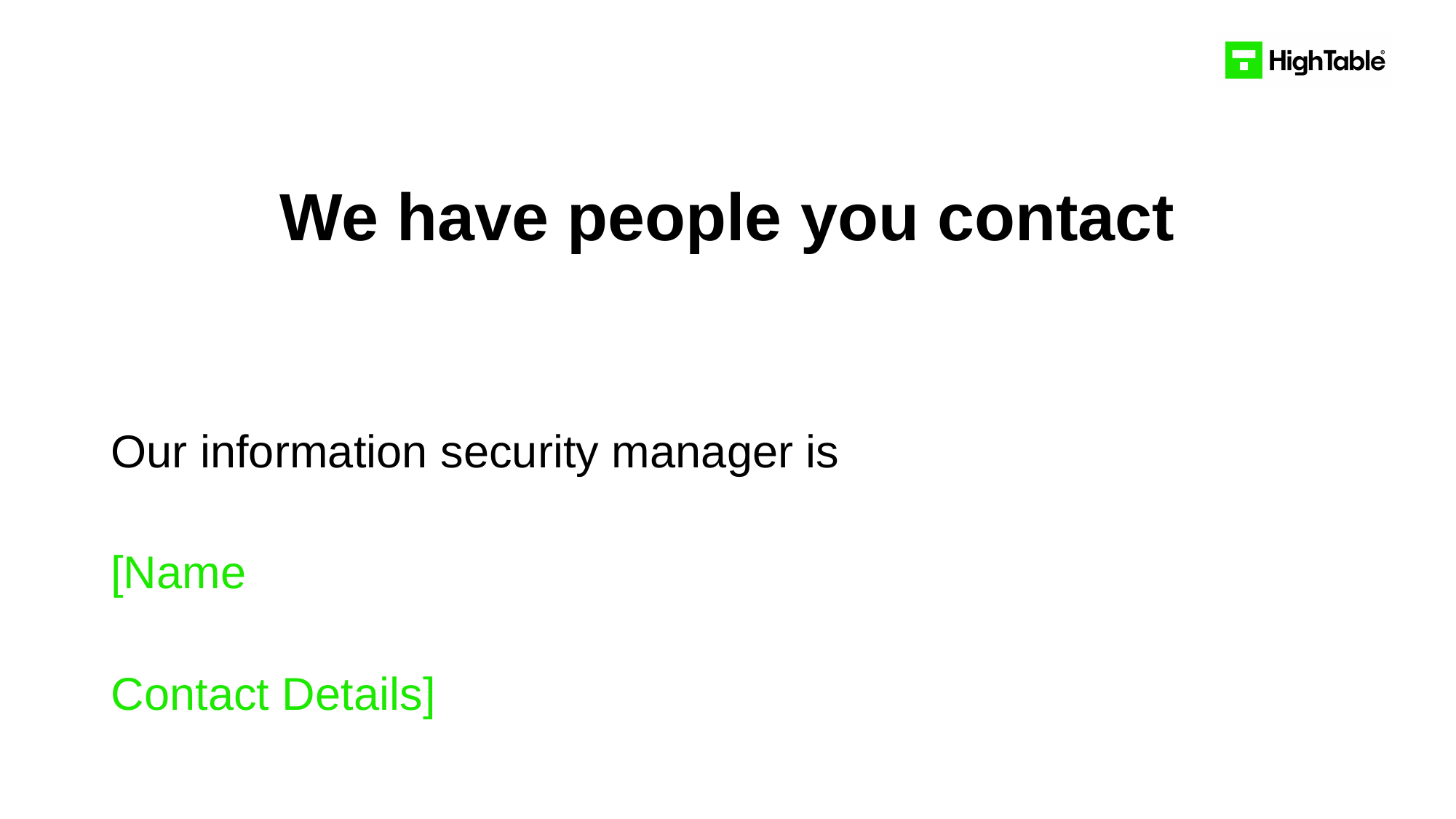

# We have people you contact
Our information security manager is
[Name
Contact Details]